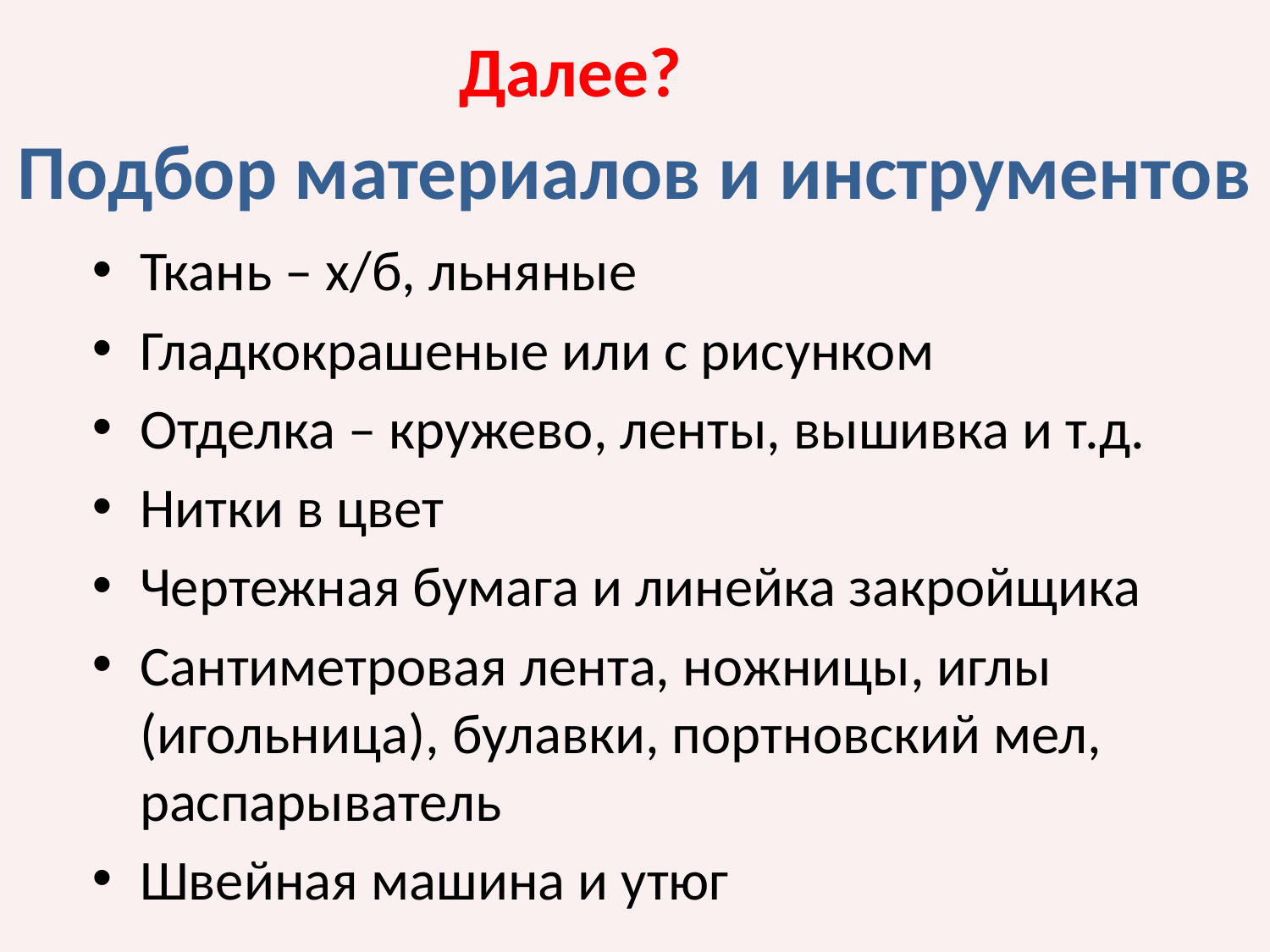

Далее?
# Подбор материалов и инструментов
Ткань – х/б, льняные
Гладкокрашеные или с рисунком
Отделка – кружево, ленты, вышивка и т.д.
Нитки в цвет
Чертежная бумага и линейка закройщика
Сантиметровая лента, ножницы, иглы (игольница), булавки, портновский мел, распарыватель
Швейная машина и утюг